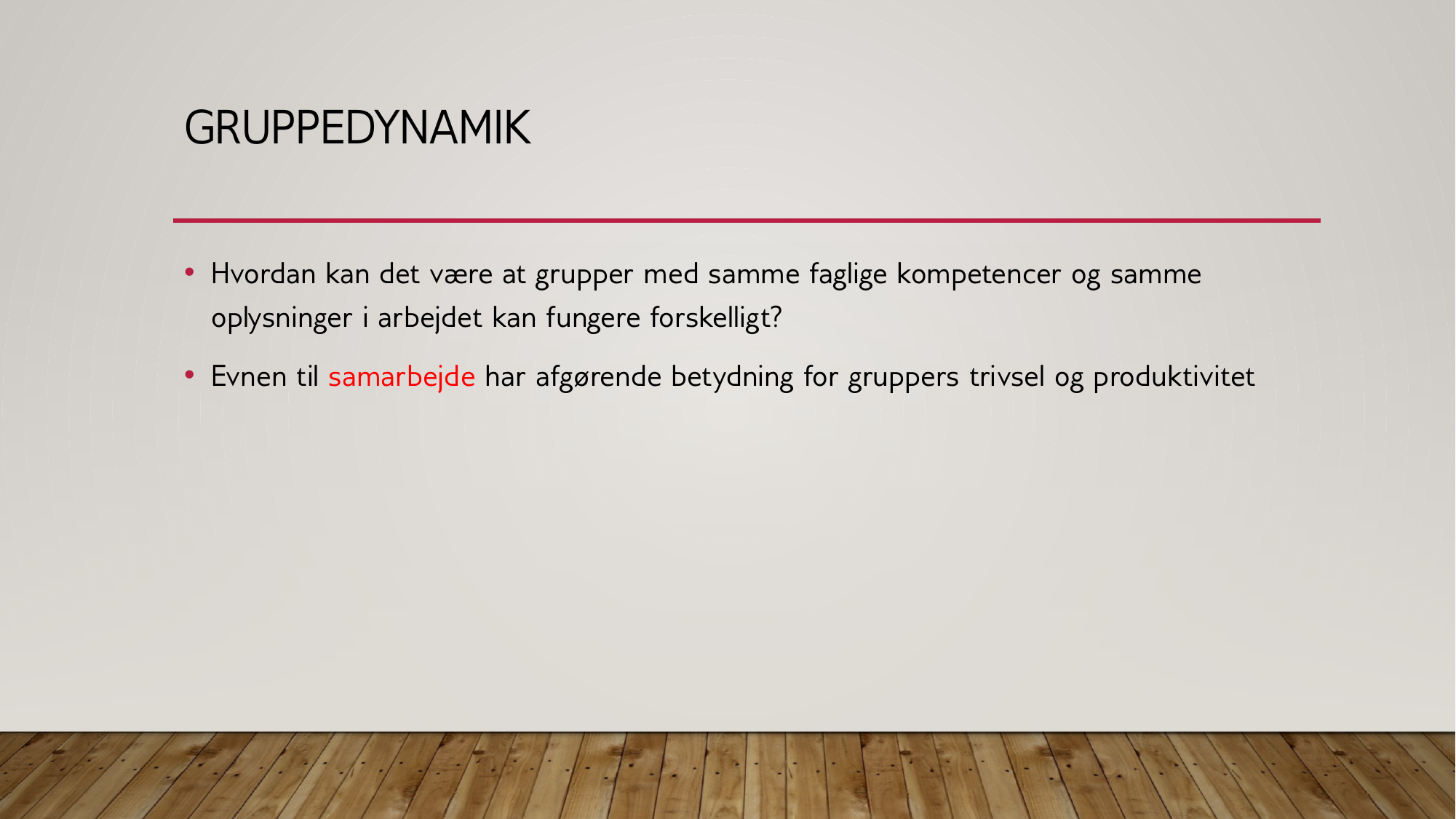

# Gruppedynamik
Hvordan kan det være at grupper med samme faglige kompetencer og samme oplysninger i arbejdet kan fungere forskelligt?
Evnen til samarbejde har afgørende betydning for gruppers trivsel og produktivitet